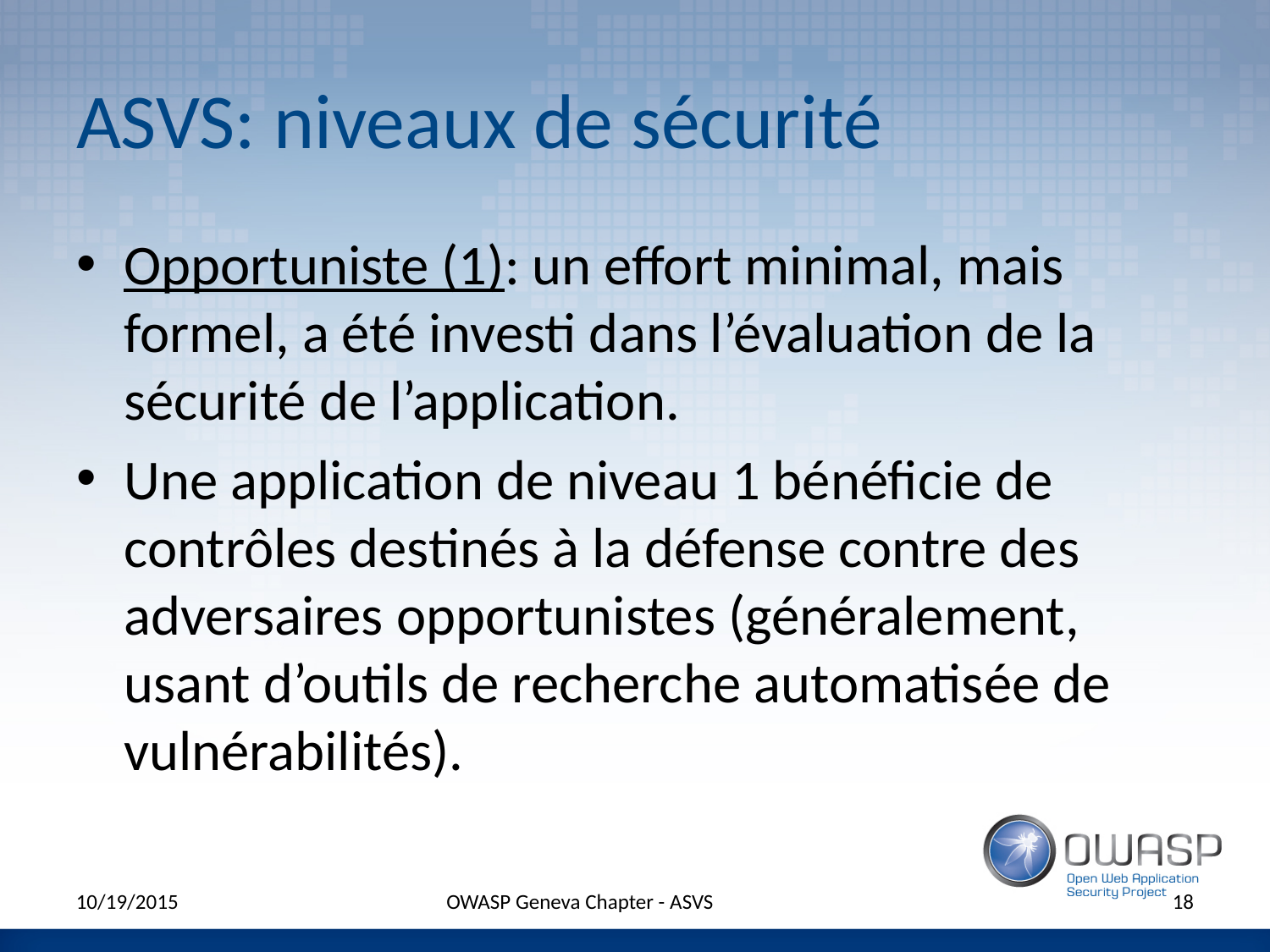

# ASVS: niveaux de sécurité
Opportuniste (1): un effort minimal, mais formel, a été investi dans l’évaluation de la sécurité de l’application.
Une application de niveau 1 bénéficie de contrôles destinés à la défense contre des adversaires opportunistes (généralement, usant d’outils de recherche automatisée de vulnérabilités).

10/19/2015
OWASP Geneva Chapter - ASVS
18